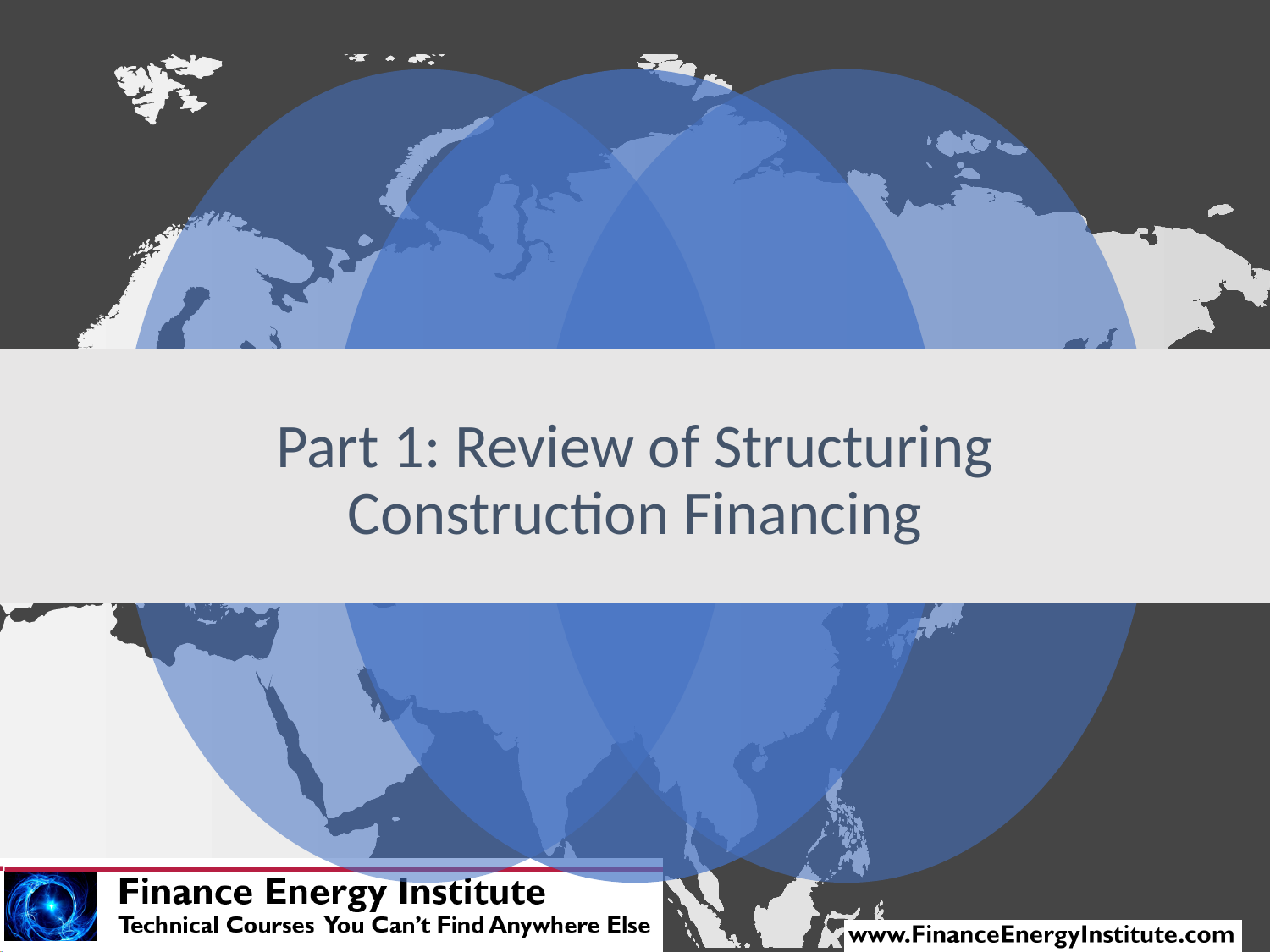

# Part 1: Review of Structuring Construction Financing